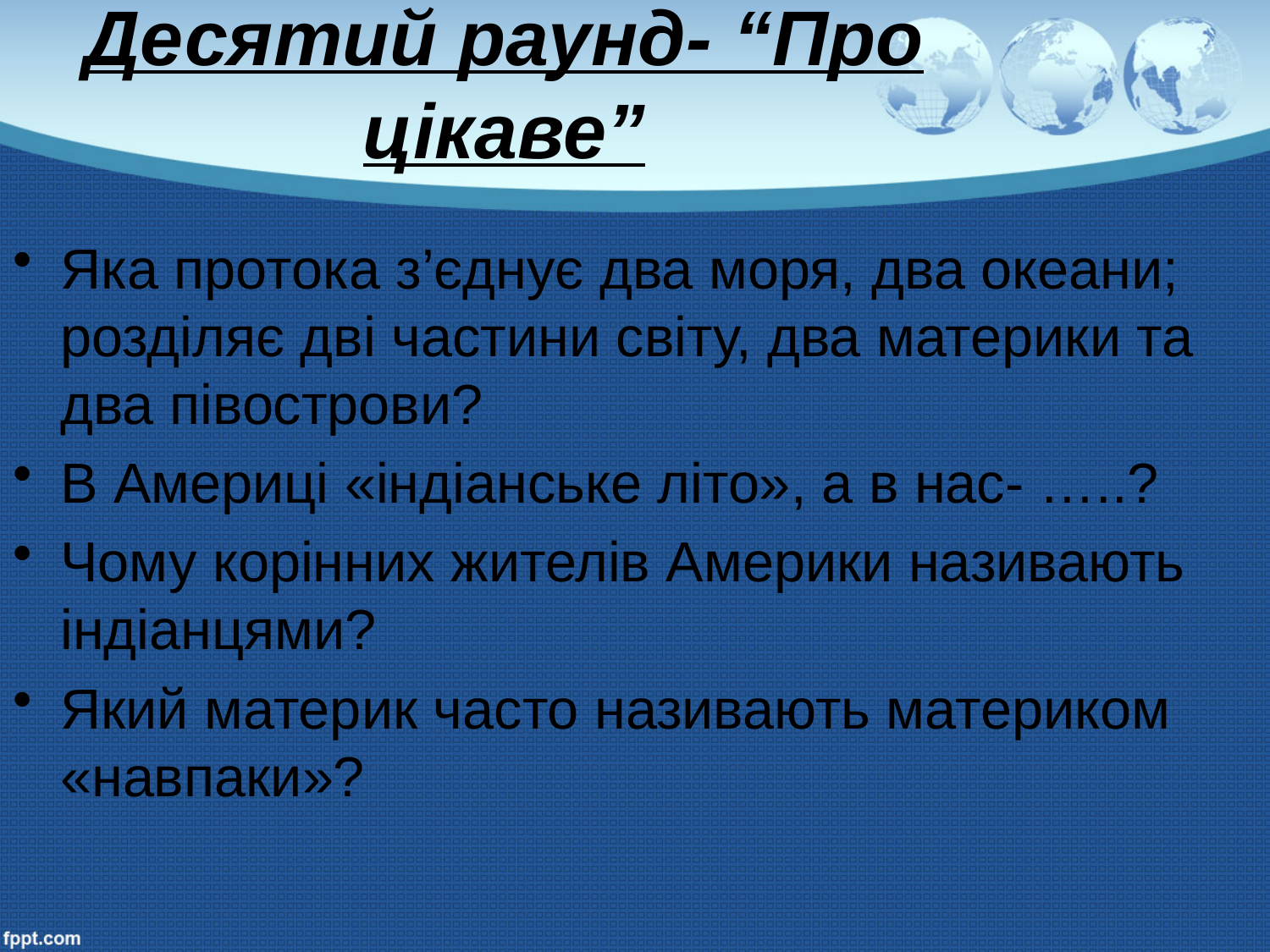

# Десятий раунд- “Про цікаве”
Яка протока з’єднує два моря, два океани; розділяє дві частини світу, два материки та два півострови?
В Америці «індіанське літо», а в нас- …..?
Чому корінних жителів Америки називають індіанцями?
Який материк часто називають материком «навпаки»?